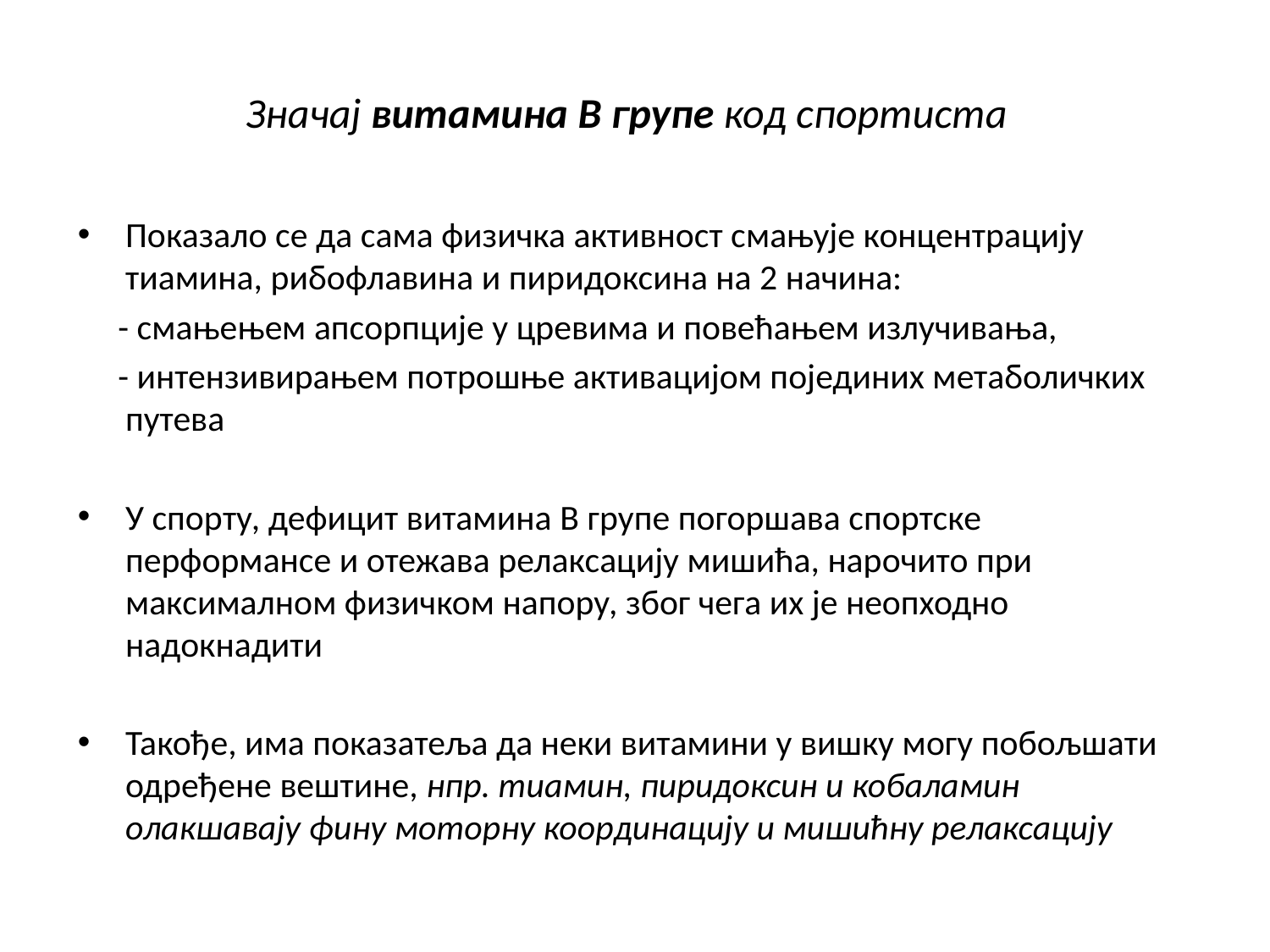

# Значај витамина B групе код спортиста
Показало се да сама физичка активност смањује концентрацију тиамина, рибофлавинa и пиридоксина на 2 начина:
     - смањењем апсорпције у цревима и повећањем излучивања,
     - интензивирањем потрошње активацијом појединих метаболичких путева

У спорту, дефицит витамина B групе погоршава спортске перформансе и отежава релаксацију мишића, нарочито при максималном физичком напору, због чега их је неопходно надокнадити

Такође, има показатеља да неки витамини у вишку могу побољшати одређене вештине, нпр. тиамин, пиридоксин и кобаламин олакшавају фину моторну координацију и мишићну релаксацију